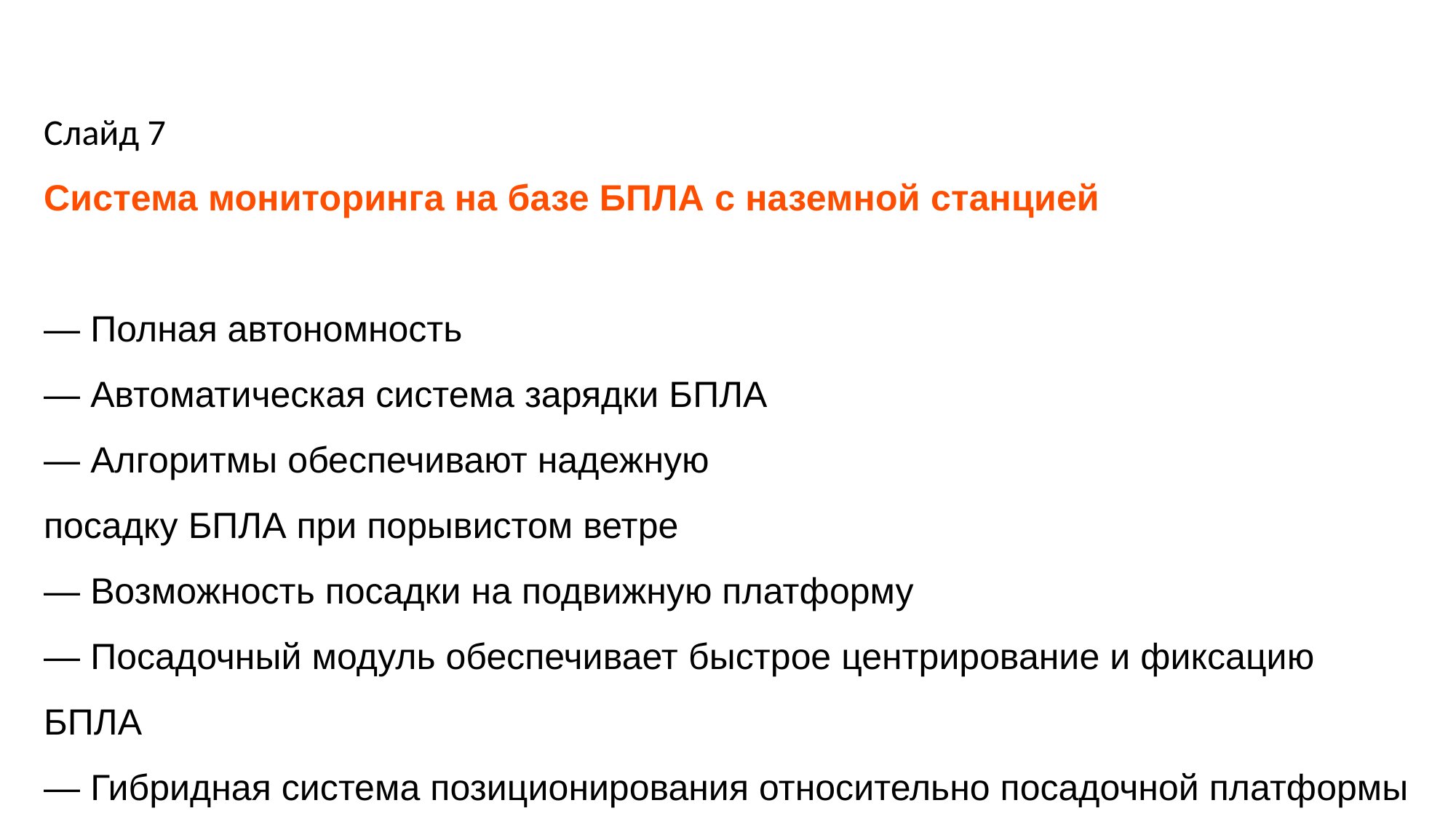

Слайд 7
Система мониторинга на базе БПЛА с наземной станцией

— Полная автономность
— Автоматическая система зарядки БПЛА
— Алгоритмы обеспечивают надежную
посадку БПЛА при порывистом ветре
— Возможность посадки на подвижную платформу
— Посадочный модуль обеспечивает быстрое центрирование и фиксацию БПЛА
— Гибридная система позиционирования относительно посадочной платформы